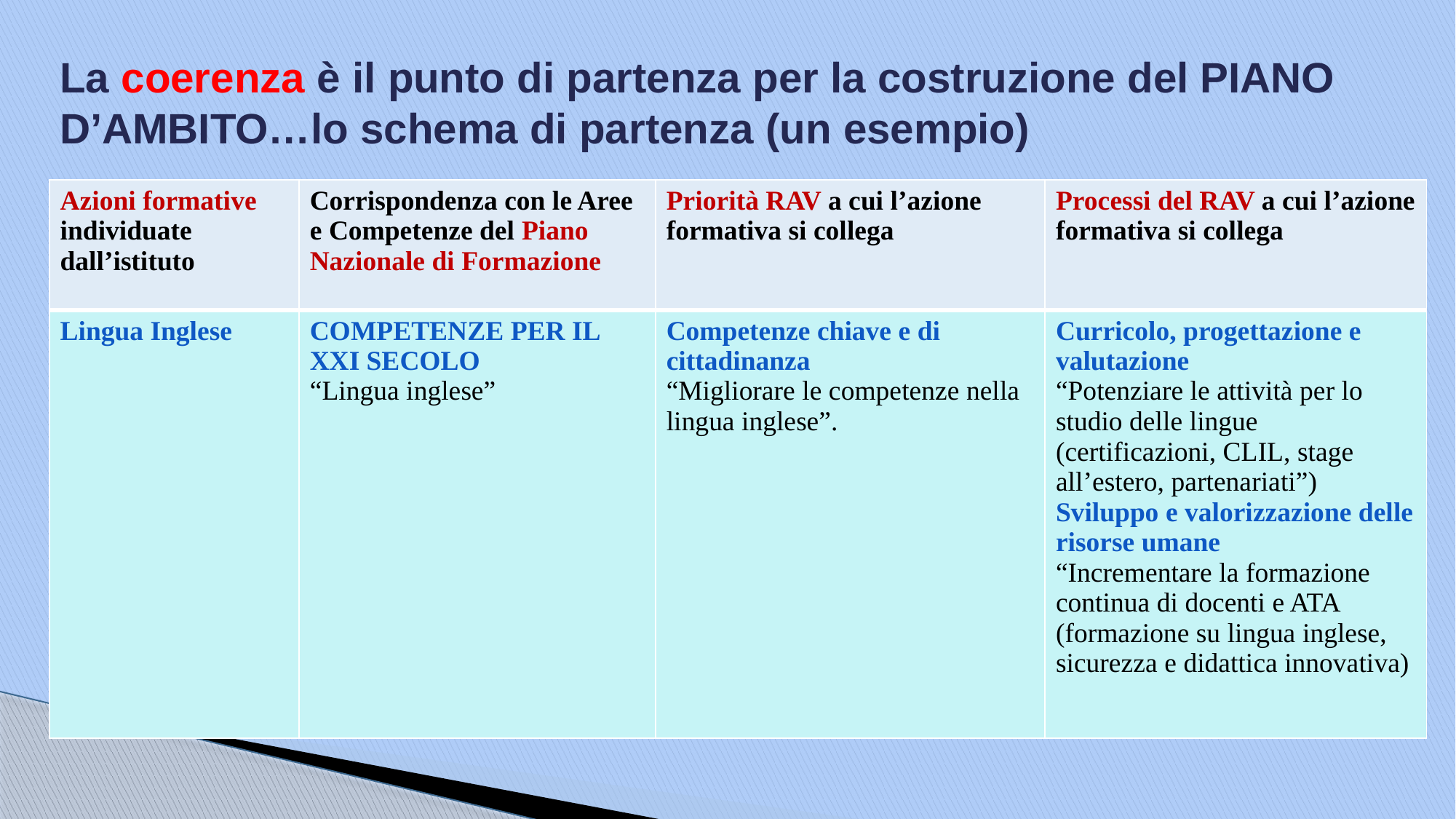

# La coerenza è il punto di partenza per la costruzione del PIANO D’AMBITO…lo schema di partenza (un esempio)
| Azioni formative individuate dall’istituto | Corrispondenza con le Aree e Competenze del Piano Nazionale di Formazione | Priorità RAV a cui l’azione formativa si collega | Processi del RAV a cui l’azione formativa si collega |
| --- | --- | --- | --- |
| Lingua Inglese | COMPETENZE PER IL XXI SECOLO “Lingua inglese” | Competenze chiave e di cittadinanza “Migliorare le competenze nella lingua inglese”. | Curricolo, progettazione e valutazione “Potenziare le attività per lo studio delle lingue (certificazioni, CLIL, stage all’estero, partenariati”) Sviluppo e valorizzazione delle risorse umane “Incrementare la formazione continua di docenti e ATA (formazione su lingua inglese, sicurezza e didattica innovativa) |